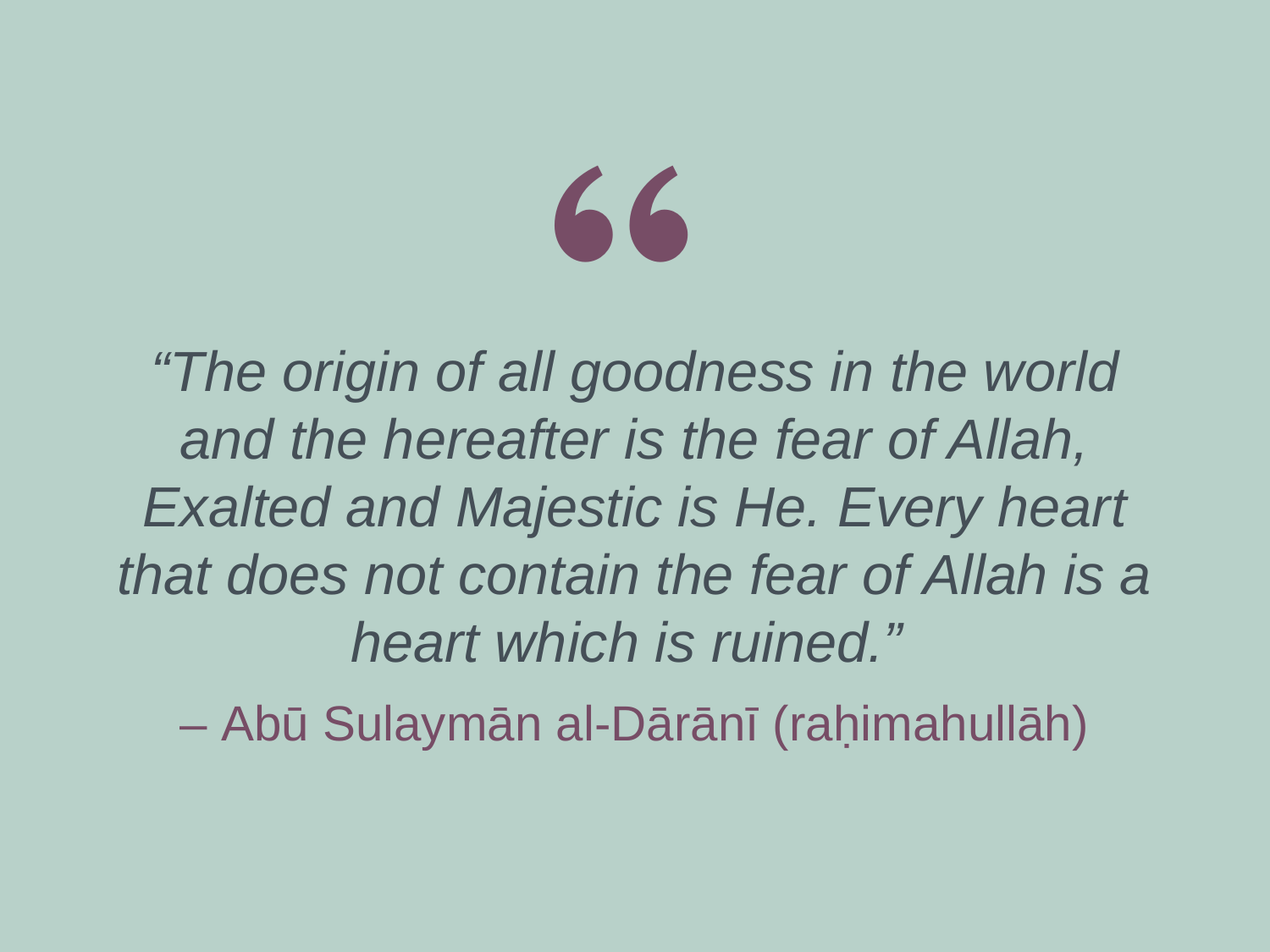

# “
“The origin of all goodness in the world and the hereafter is the fear of Allah, Exalted and Majestic is He. Every heart that does not contain the fear of Allah is a heart which is ruined.”
– Abū Sulaymān al-Dārānī (raḥimahullāh)